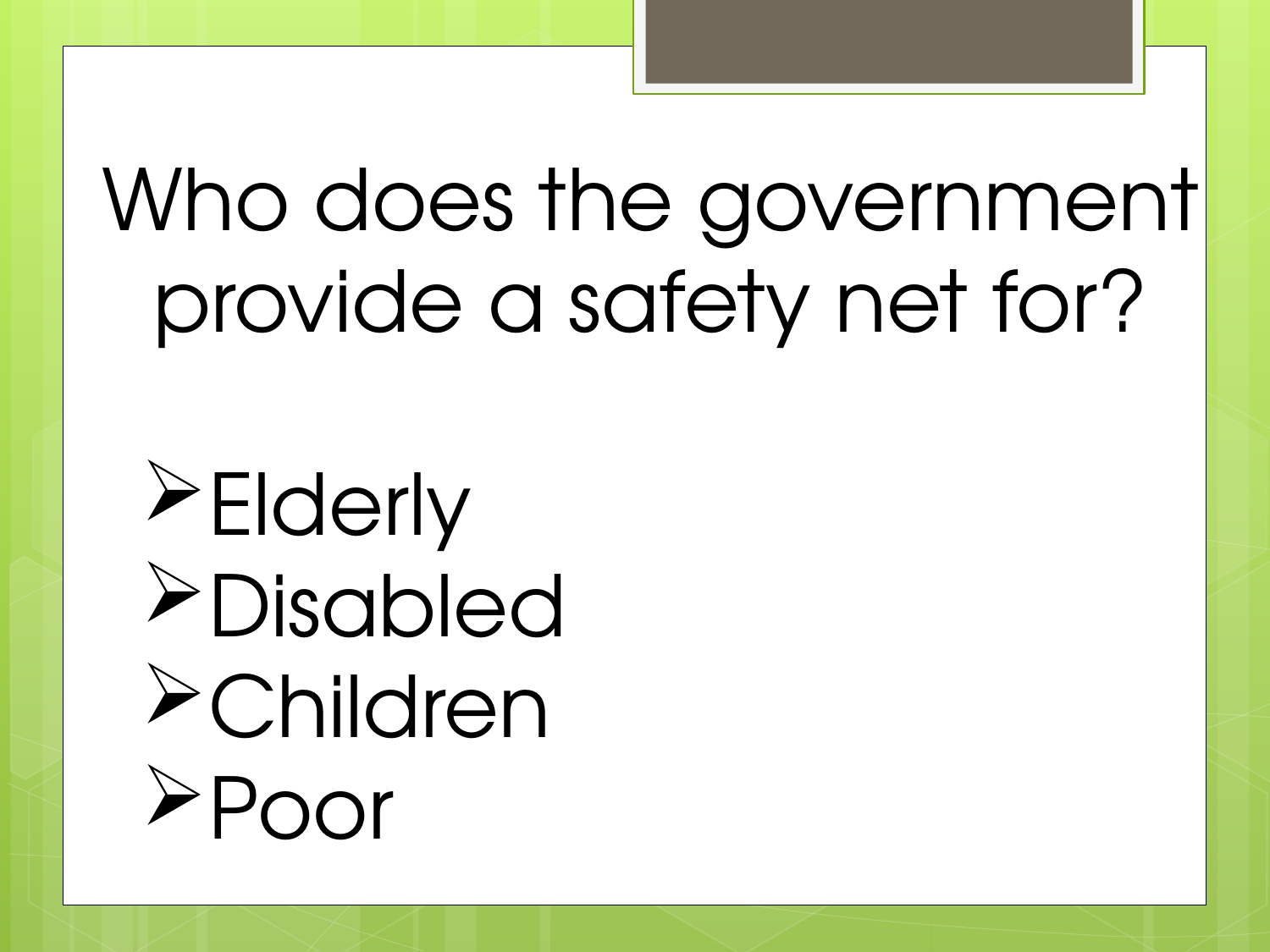

Who does the government provide a safety net for?

Elderly
Disabled
Children
Poor